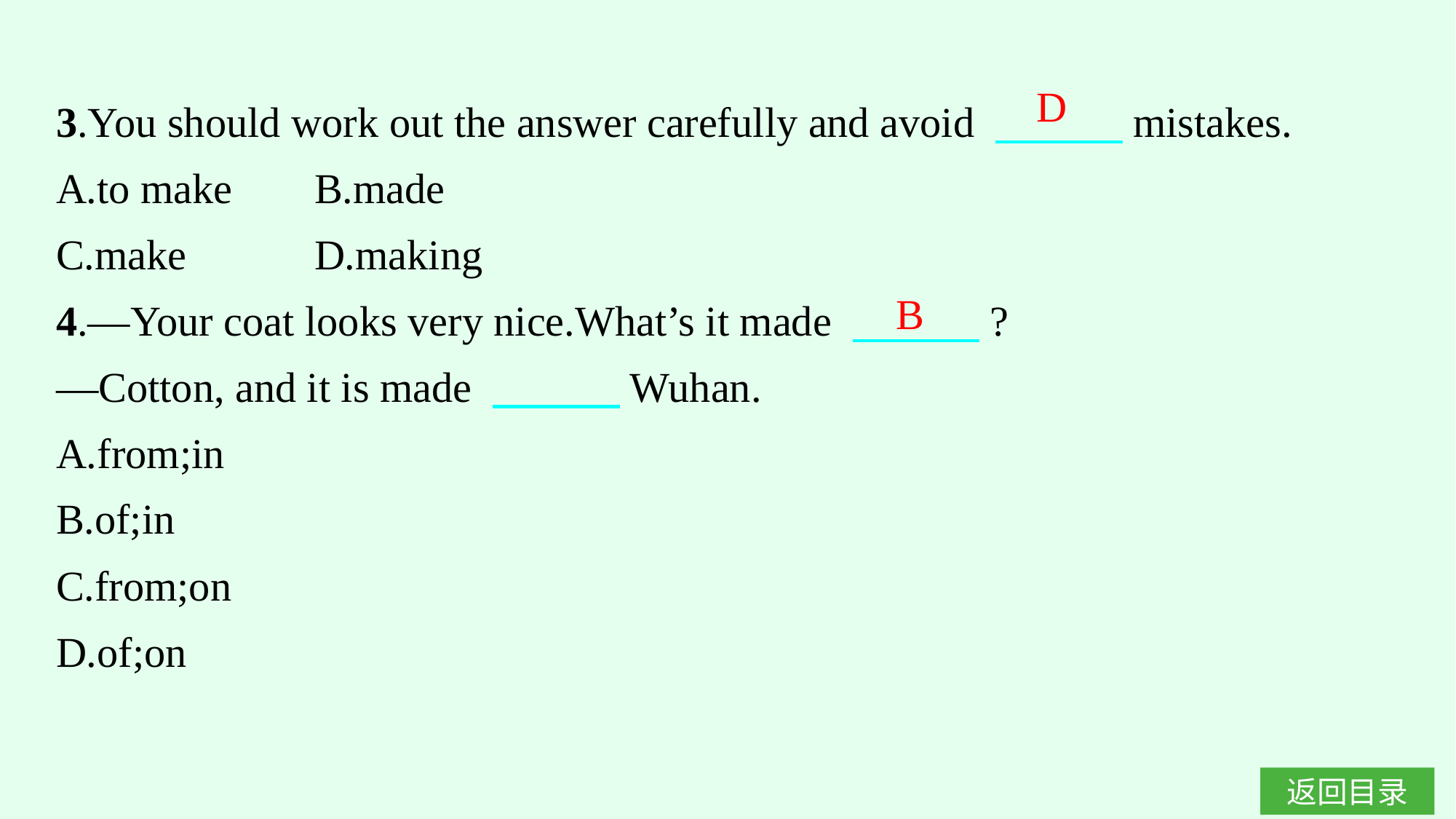

3.You should work out the answer carefully and avoid 　　　mistakes.
A.to make	B.made
C.make		D.making
4.—Your coat looks very nice.What’s it made 　　　?
—Cotton, and it is made 　　　Wuhan.
A.from;in
B.of;in
C.from;on
D.of;on
D
B